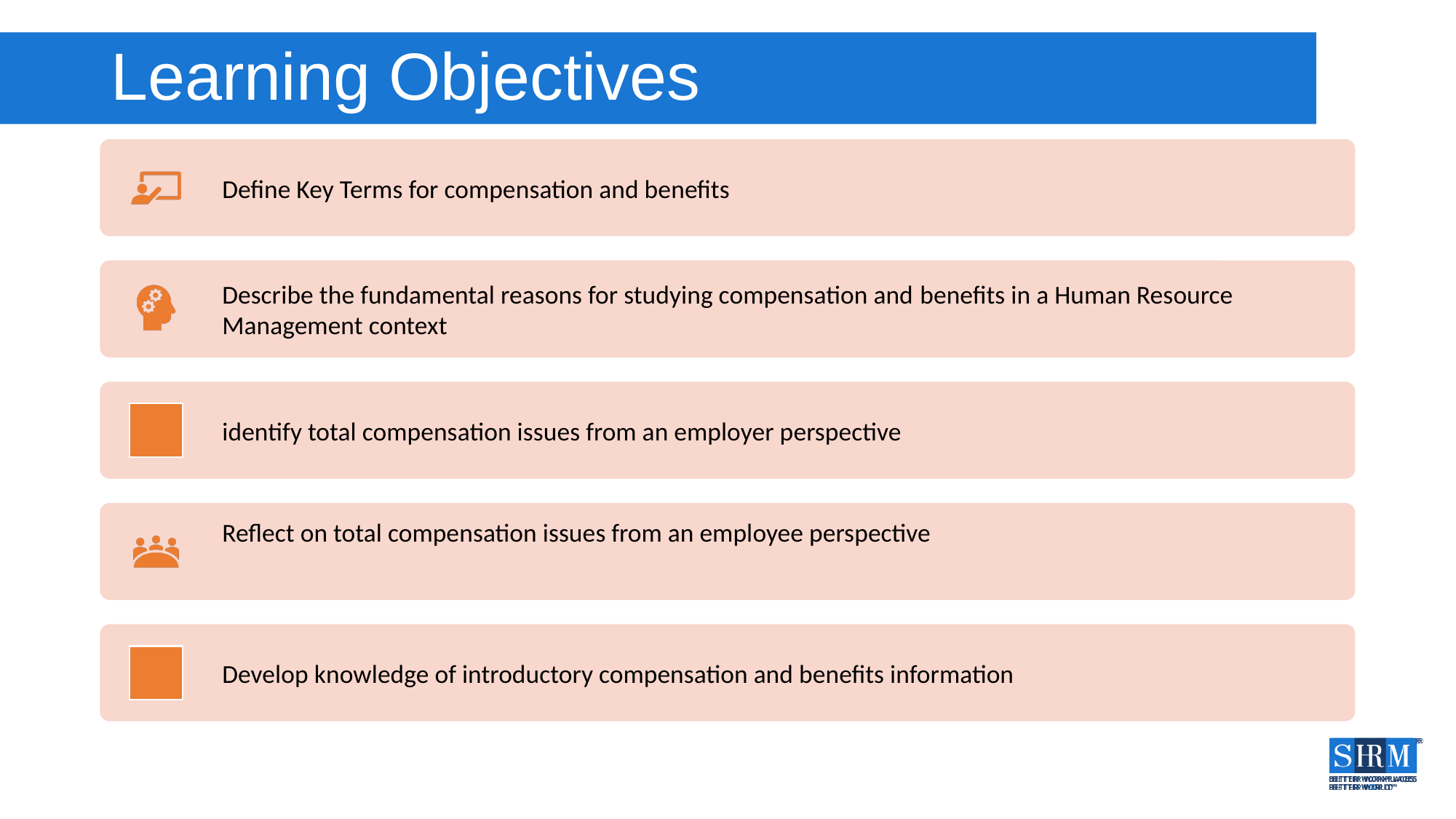

# Learning Objectives
Define Key Terms for compensation and benefits
Describe the fundamental reasons for studying compensation and benefits in a Human Resource Management context
identify total compensation issues from an employer perspective
Reflect on total compensation issues from an employee perspective

Develop knowledge of introductory compensation and benefits information